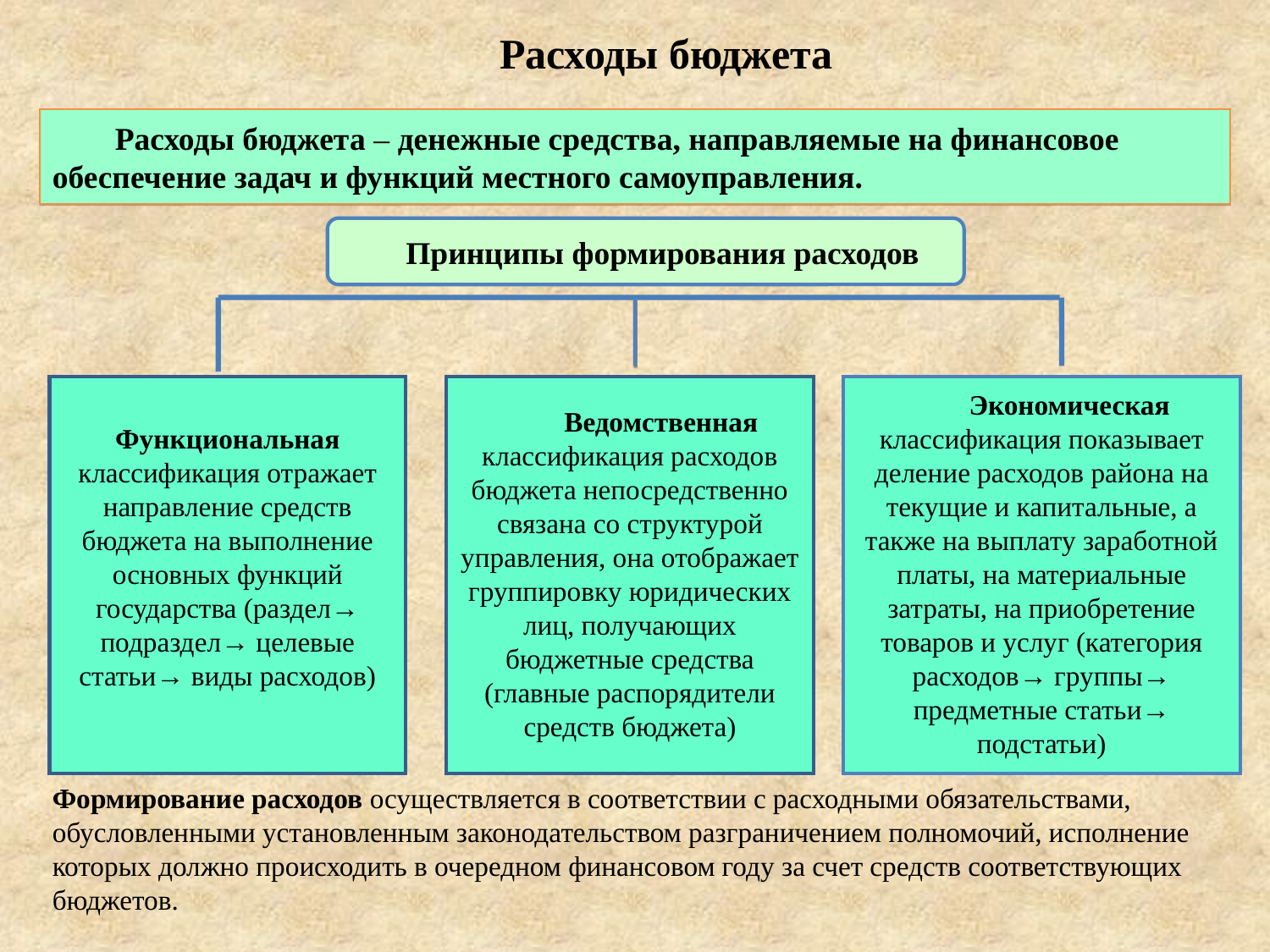

Расходы бюджета

Расходы бюджета – денежные средства, направляемые на финансовое обеспечение задач и функций местного самоуправления.

Принципы формирования расходов

Функциональная классификация отражает направление средств бюджета на выполнение основных функций государства (раздел→ подраздел→ целевые статьи→ виды расходов)

Ведомственная классификация расходов бюджета непосредственно связана со структурой управления, она отображает группировку юридических лиц, получающих бюджетные средства (главные распорядители средств бюджета)

Экономическая  классификация показывает деление расходов района на текущие и капитальные, а также на выплату заработной платы, на материальные затраты, на приобретение товаров и услуг (категория расходов→ группы→ предметные статьи→ подстатьи)

Формирование расходов осуществляется в соответствии с расходными обязательствами, обусловленными установленным законодательством разграничением полномочий, исполнение которых должно происходить в очередном финансовом году за счет средств соответствующих бюджетов.